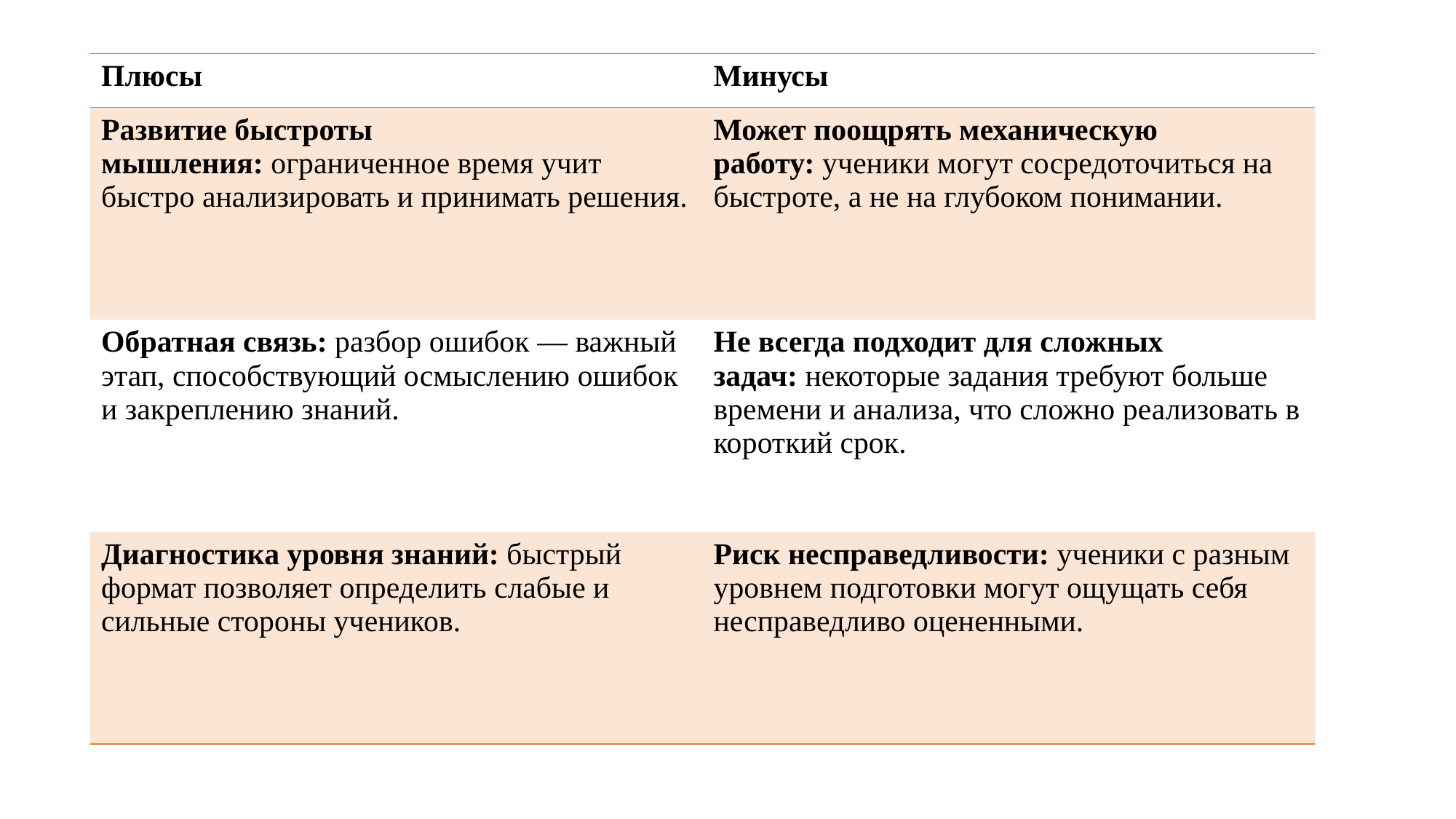

| Плюсы | Минусы |
| --- | --- |
| Развитие быстроты мышления: ограниченное время учит быстро анализировать и принимать решения. | Может поощрять механическую работу: ученики могут сосредоточиться на быстроте, а не на глубоком понимании. |
| Обратная связь: разбор ошибок — важный этап, способствующий осмыслению ошибок и закреплению знаний. | Не всегда подходит для сложных задач: некоторые задания требуют больше времени и анализа, что сложно реализовать в короткий срок. |
| Диагностика уровня знаний: быстрый формат позволяет определить слабые и сильные стороны учеников. | Риск несправедливости: ученики с разным уровнем подготовки могут ощущать себя несправедливо оцененными. |